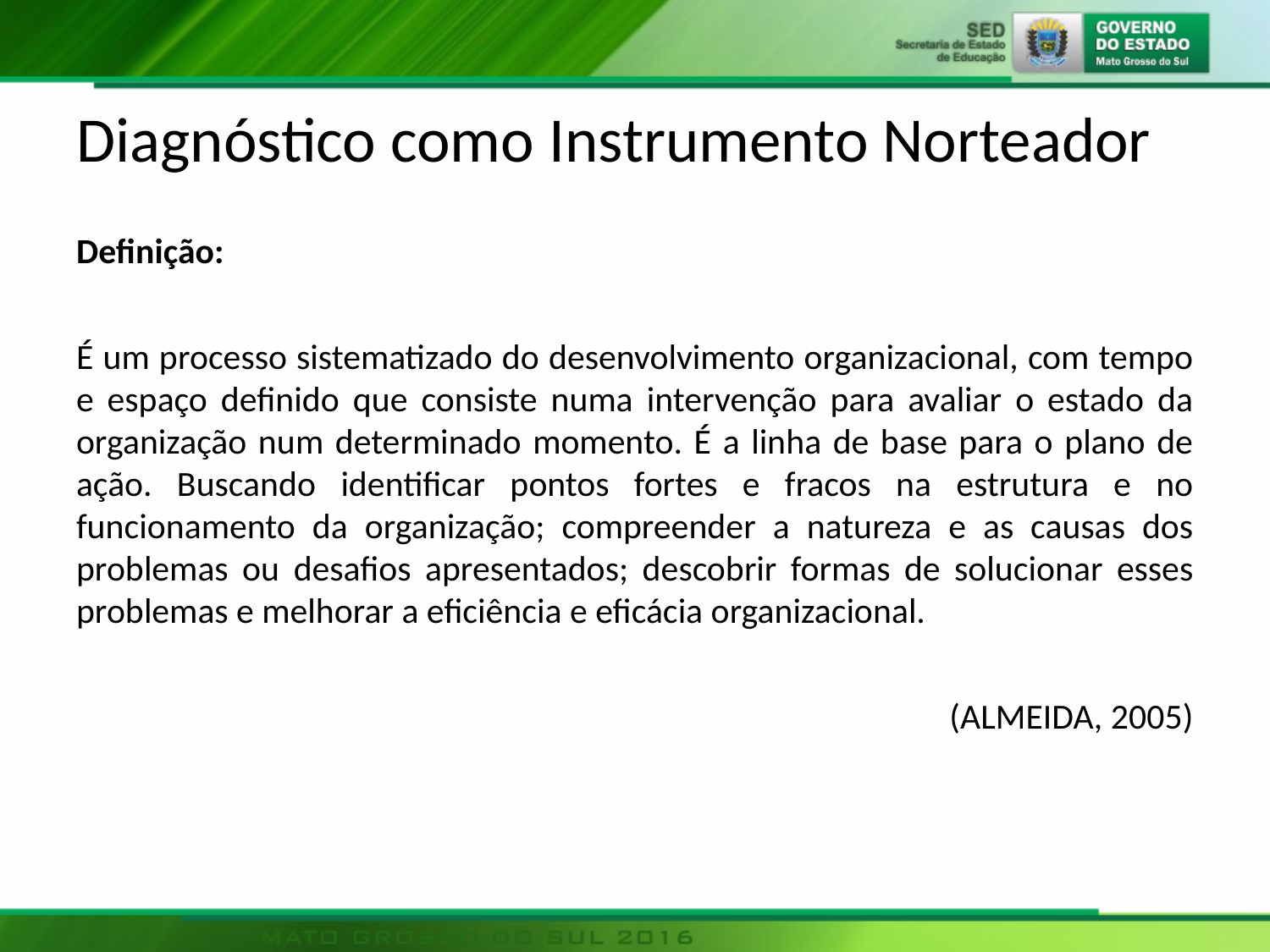

# Diagnóstico como Instrumento Norteador
Definição:

É um processo sistematizado do desenvolvimento organizacional, com tempo e espaço definido que consiste numa intervenção para avaliar o estado da organização num determinado momento. É a linha de base para o plano de ação. Buscando identificar pontos fortes e fracos na estrutura e no funcionamento da organização; compreender a natureza e as causas dos problemas ou desafios apresentados; descobrir formas de solucionar esses problemas e melhorar a eficiência e eficácia organizacional.

(ALMEIDA, 2005)